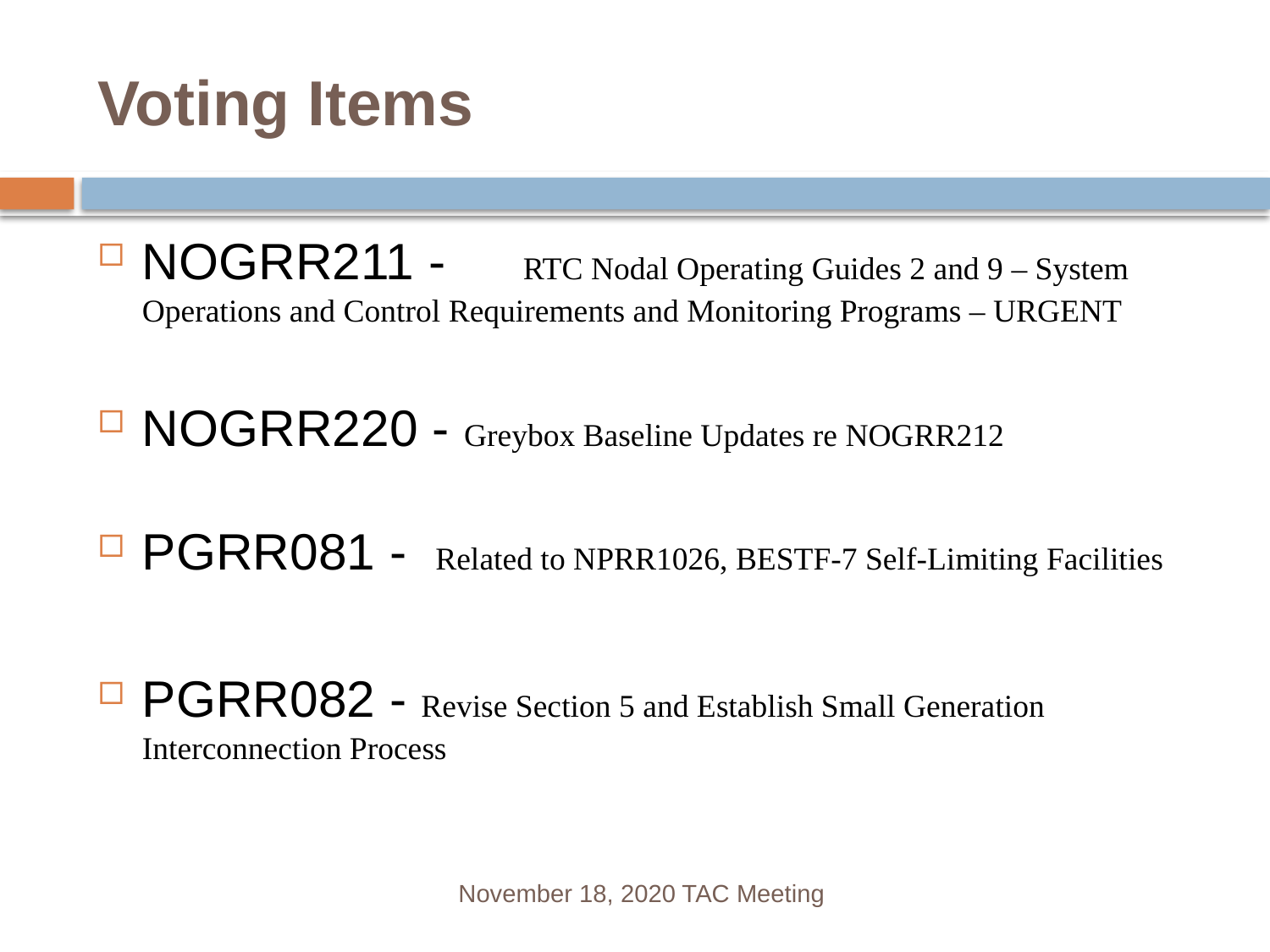

# Voting Items
NOGRR211 - 	RTC Nodal Operating Guides 2 and 9 – System Operations and Control Requirements and Monitoring Programs – URGENT

NOGRR220 - Greybox Baseline Updates re NOGRR212

PGRR081 -  Related to NPRR1026, BESTF-7 Self-Limiting Facilities

PGRR082 - Revise Section 5 and Establish Small Generation Interconnection Process

November 18, 2020 TAC Meeting